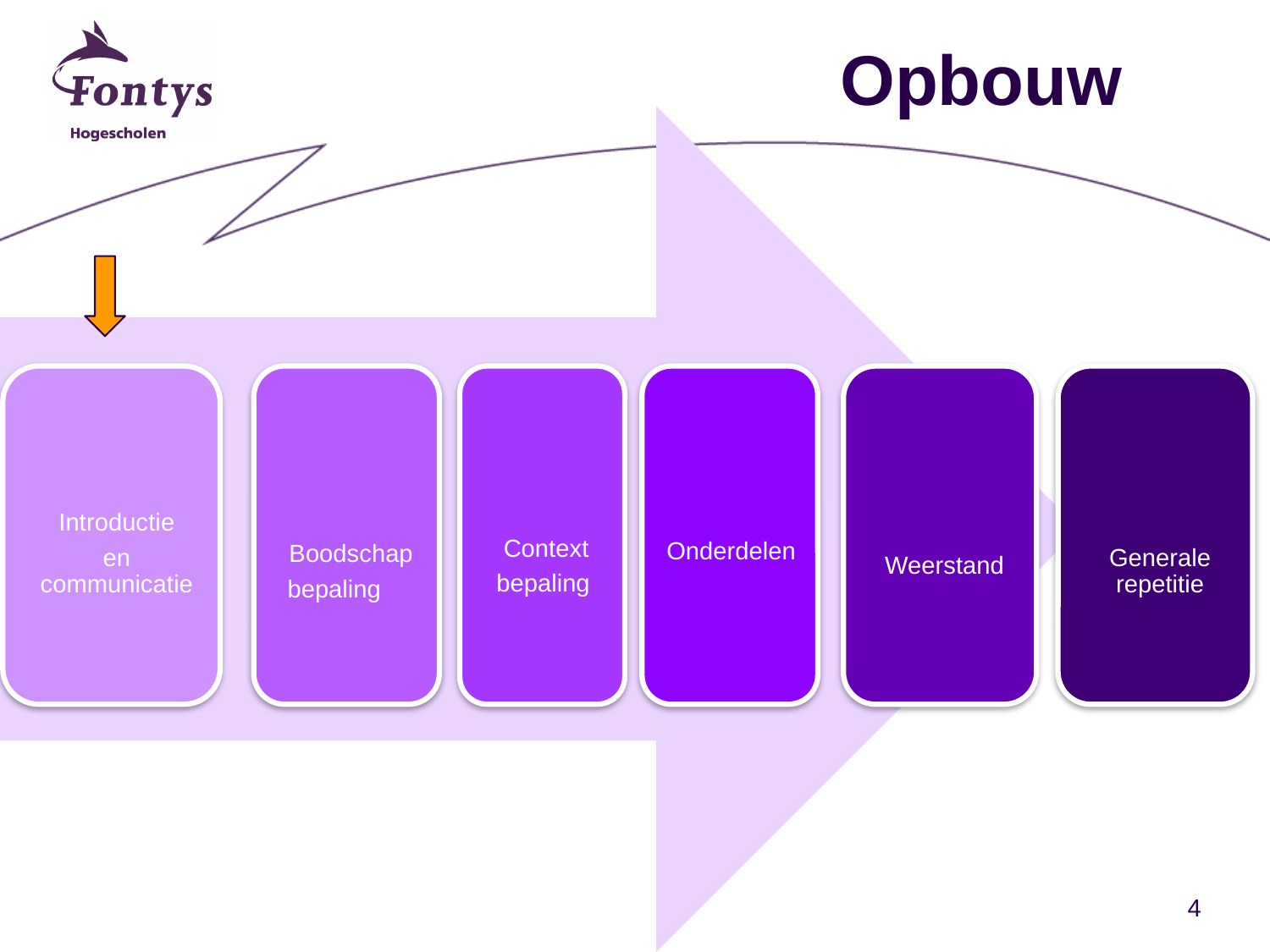

Opbouw

Introductie
en communicatie

Context
bepaling

Boodschap
bepaling

Onderdelen

Weerstand

Generale repetitie